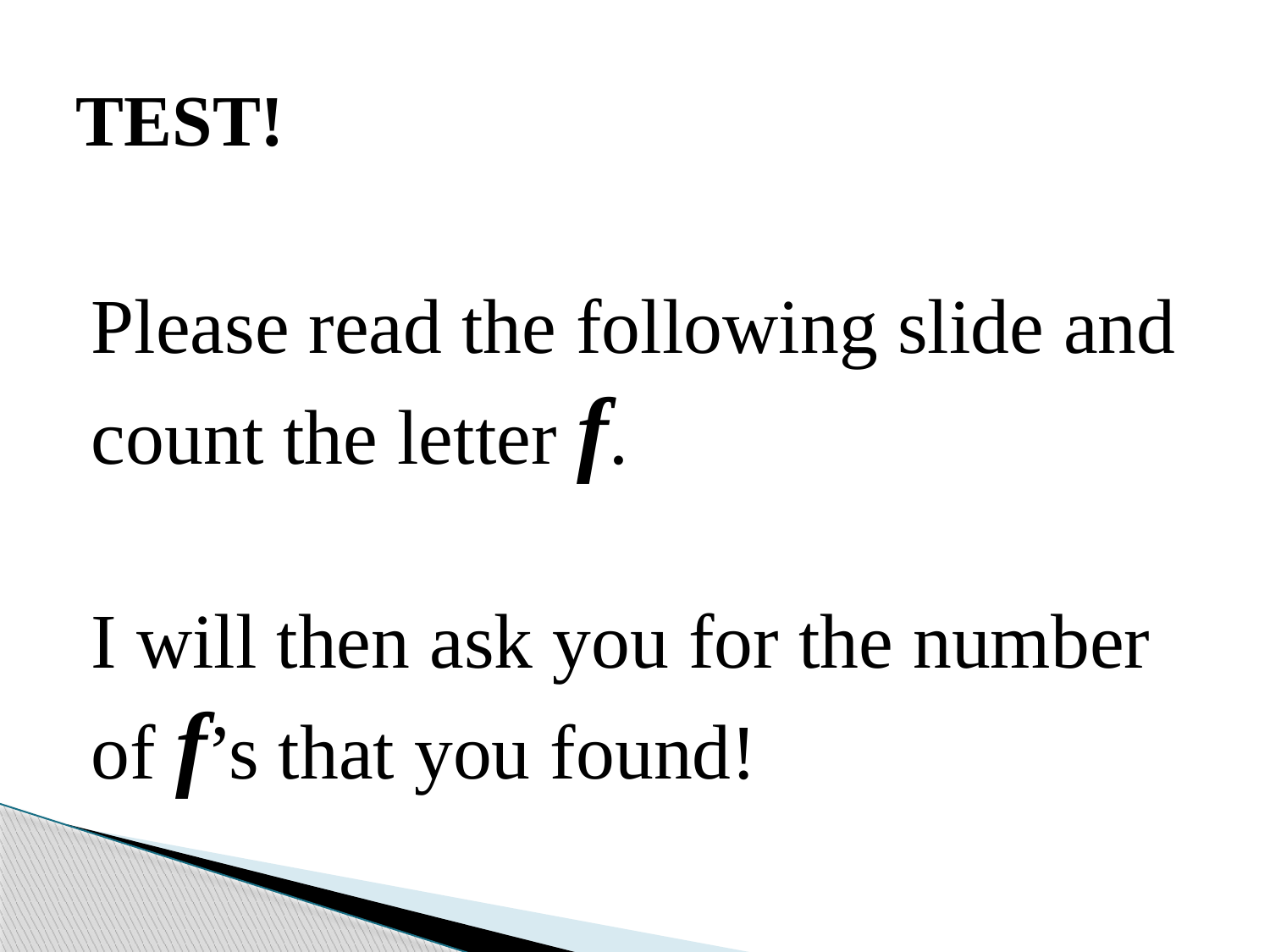

# TEST!

Please read the following slide and count the letter f.

I will then ask you for the number of f’s that you found!